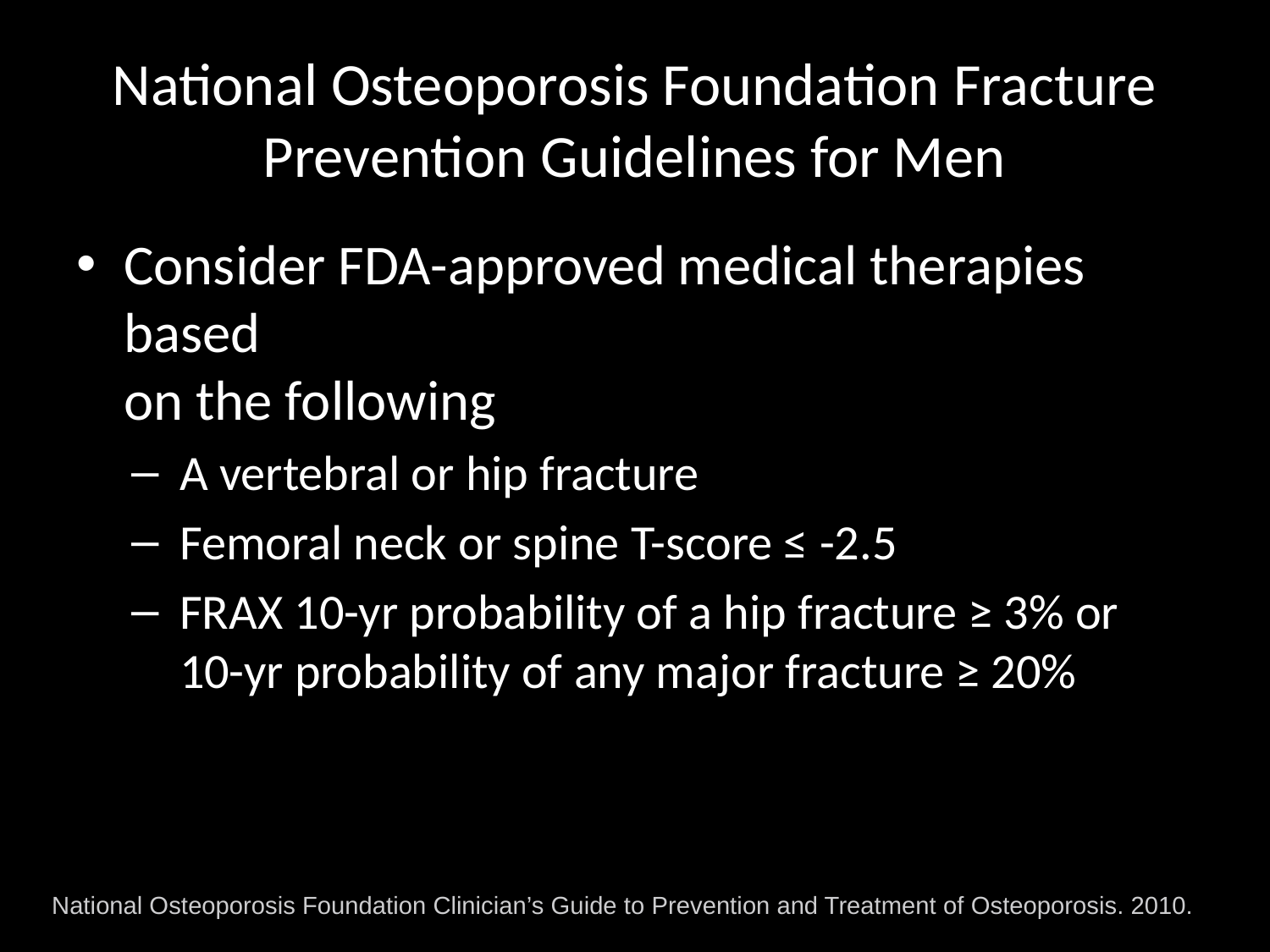

National Osteoporosis Foundation Fracture Prevention Guidelines for Men
Consider FDA-approved medical therapies based
on the following
A vertebral or hip fracture
Femoral neck or spine T-score ≤ -2.5
FRAX 10-yr probability of a hip fracture ≥ 3% or 10-yr probability of any major fracture ≥ 20%
National Osteoporosis Foundation Clinician’s Guide to Prevention and Treatment of Osteoporosis. 2010.